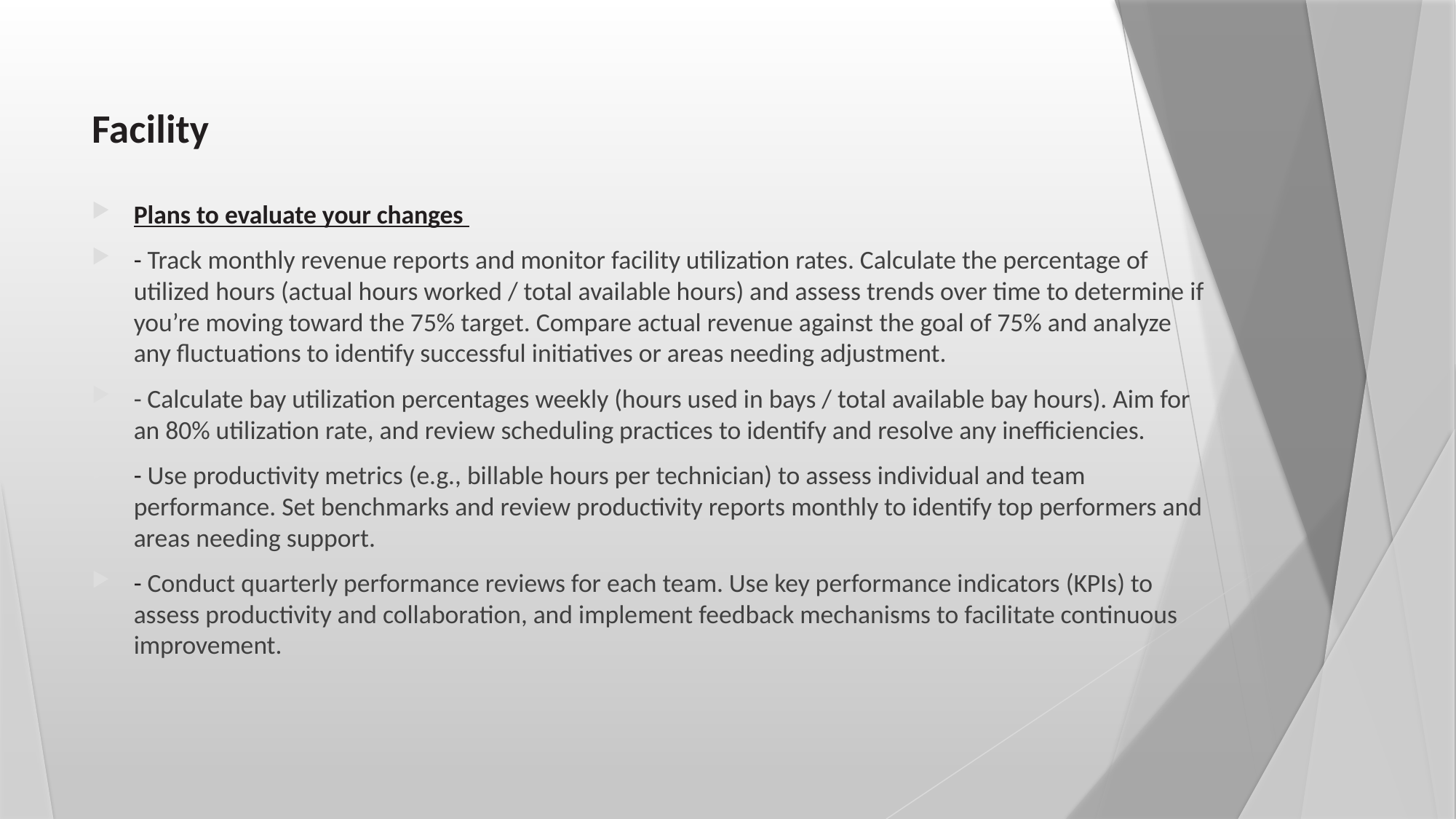

# Facility

Plans to evaluate your changes
- Track monthly revenue reports and monitor facility utilization rates. Calculate the percentage of utilized hours (actual hours worked / total available hours) and assess trends over time to determine if you’re moving toward the 75% target. Compare actual revenue against the goal of 75% and analyze any fluctuations to identify successful initiatives or areas needing adjustment.
- Calculate bay utilization percentages weekly (hours used in bays / total available bay hours). Aim for an 80% utilization rate, and review scheduling practices to identify and resolve any inefficiencies.
- Use productivity metrics (e.g., billable hours per technician) to assess individual and team performance. Set benchmarks and review productivity reports monthly to identify top performers and areas needing support.
- Conduct quarterly performance reviews for each team. Use key performance indicators (KPIs) to assess productivity and collaboration, and implement feedback mechanisms to facilitate continuous improvement.